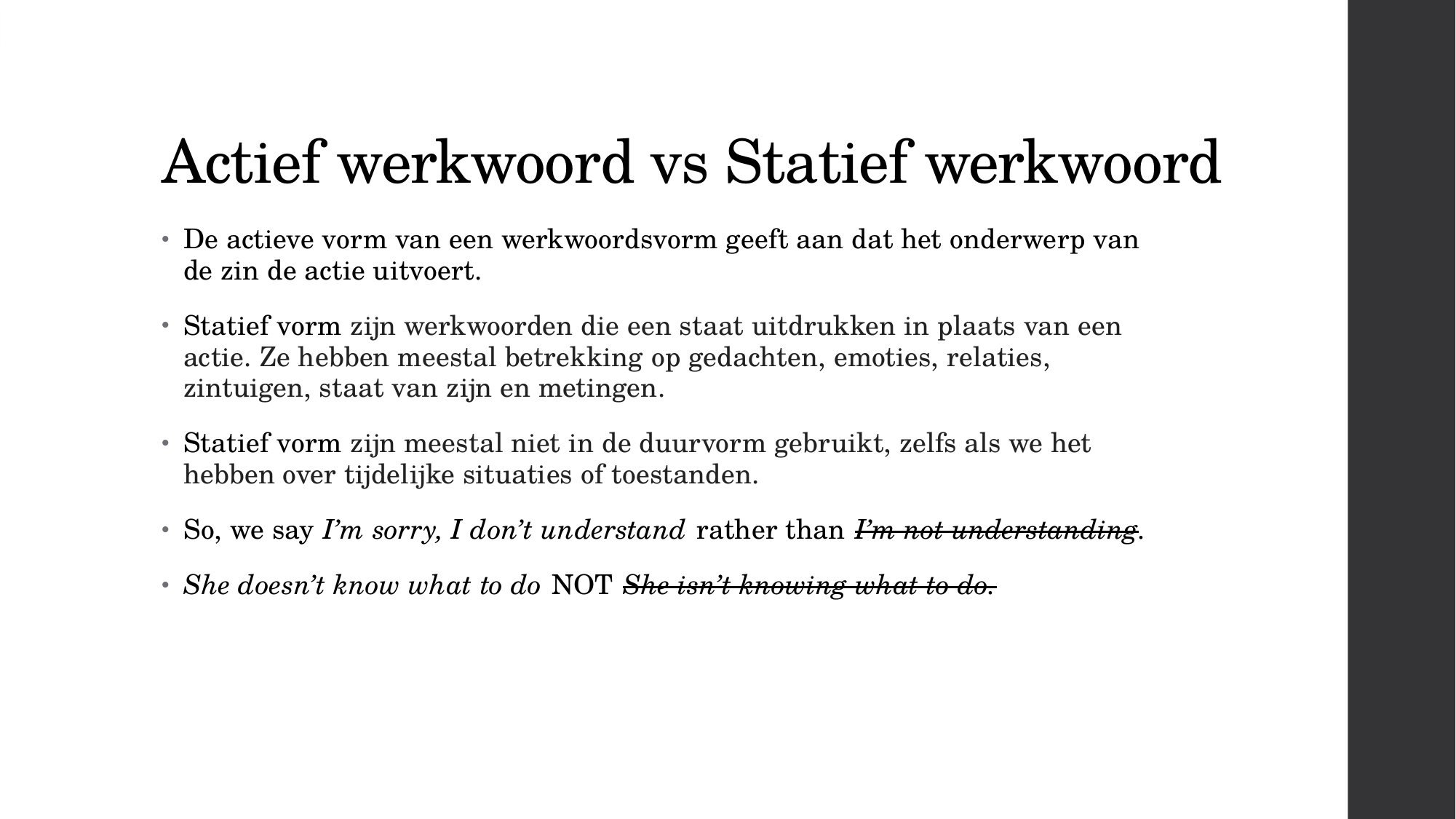

# Actief werkwoord vs Statief werkwoord
De actieve vorm van een werkwoordsvorm geeft aan dat het onderwerp van de zin de actie uitvoert.
Statief vorm zijn werkwoorden die een staat uitdrukken in plaats van een actie. Ze hebben meestal betrekking op gedachten, emoties, relaties, zintuigen, staat van zijn en metingen.
Statief vorm zijn meestal niet in de duurvorm gebruikt, zelfs als we het hebben over tijdelijke situaties of toestanden.
So, we say I’m sorry, I don’t understand rather than I’m not understanding.
She doesn’t know what to do NOT She isn’t knowing what to do.